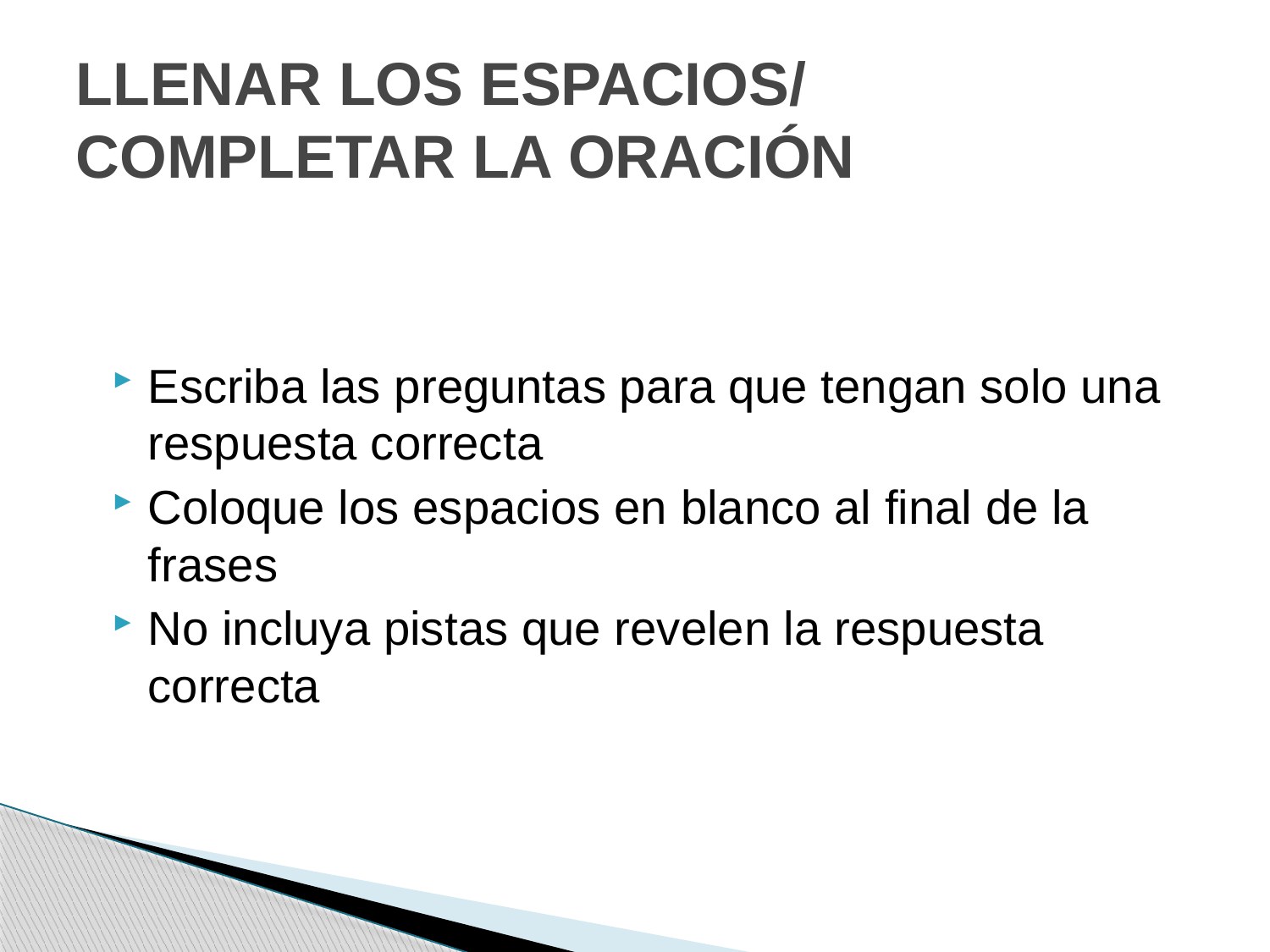

# LLENAR LOS ESPACIOS/ COMPLETAR LA ORACIÓN
Escriba las preguntas para que tengan solo una respuesta correcta
Coloque los espacios en blanco al final de la frases
No incluya pistas que revelen la respuesta correcta